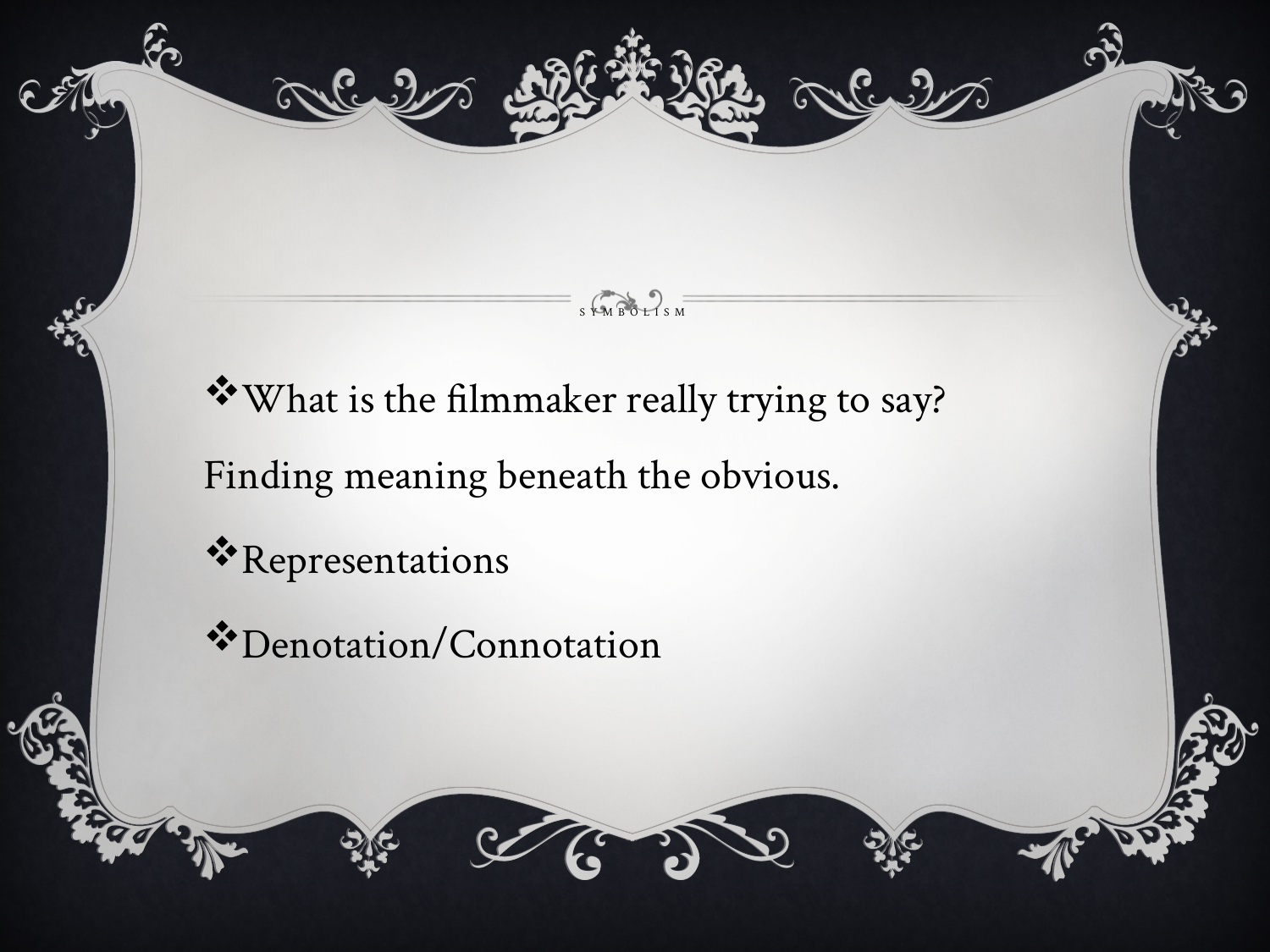

# Symbolism
What is the filmmaker really trying to say? Finding meaning beneath the obvious.
Representations
Denotation/Connotation